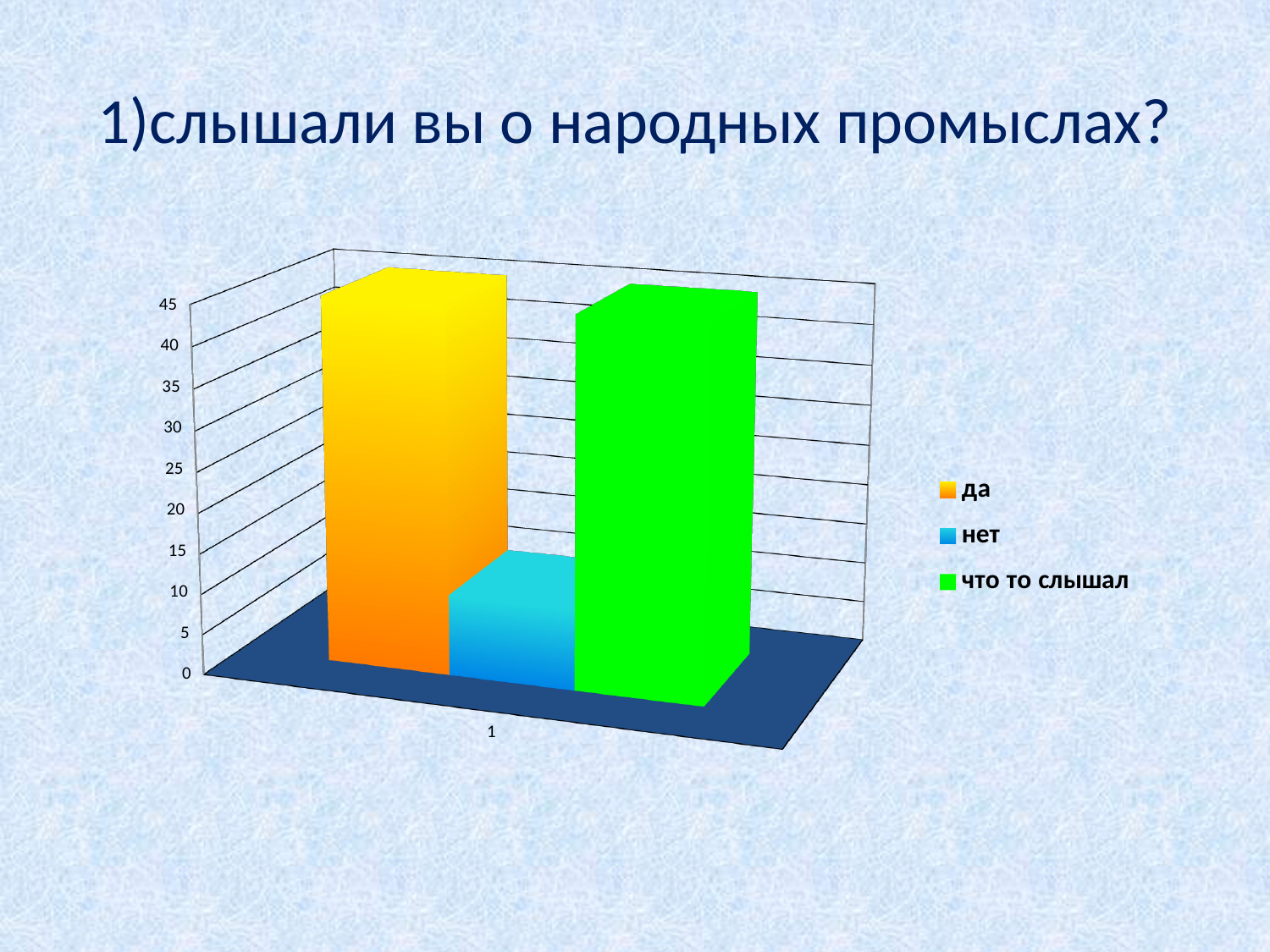

# 1)слышали вы о народных промыслах?

[unsupported chart]